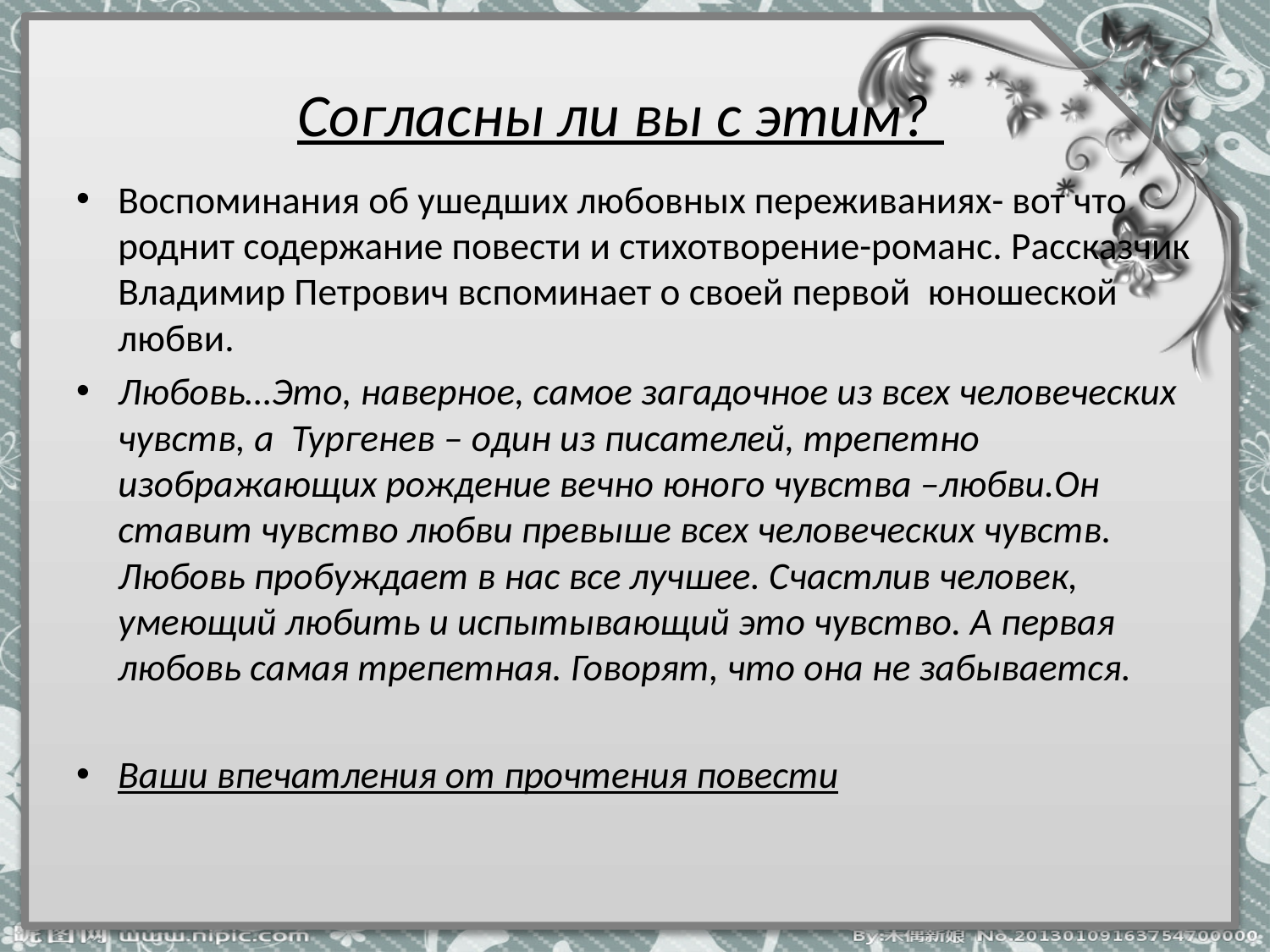

# Согласны ли вы с этим?
Воспоминания об ушедших любовных переживаниях- вот что роднит содержание повести и стихотворение-романс. Рассказчик Владимир Петрович вспоминает о своей первой  юношеской любви.
Любовь…Это, наверное, самое загадочное из всех человеческих чувств, а  Тургенев – один из писателей, трепетно изображающих рождение вечно юного чувства –любви.Он  ставит чувство любви превыше всех человеческих чувств. Любовь пробуждает в нас все лучшее. Счастлив человек, умеющий любить и испытывающий это чувство. А первая любовь самая трепетная. Говорят, что она не забывается.

Ваши впечатления от прочтения повести